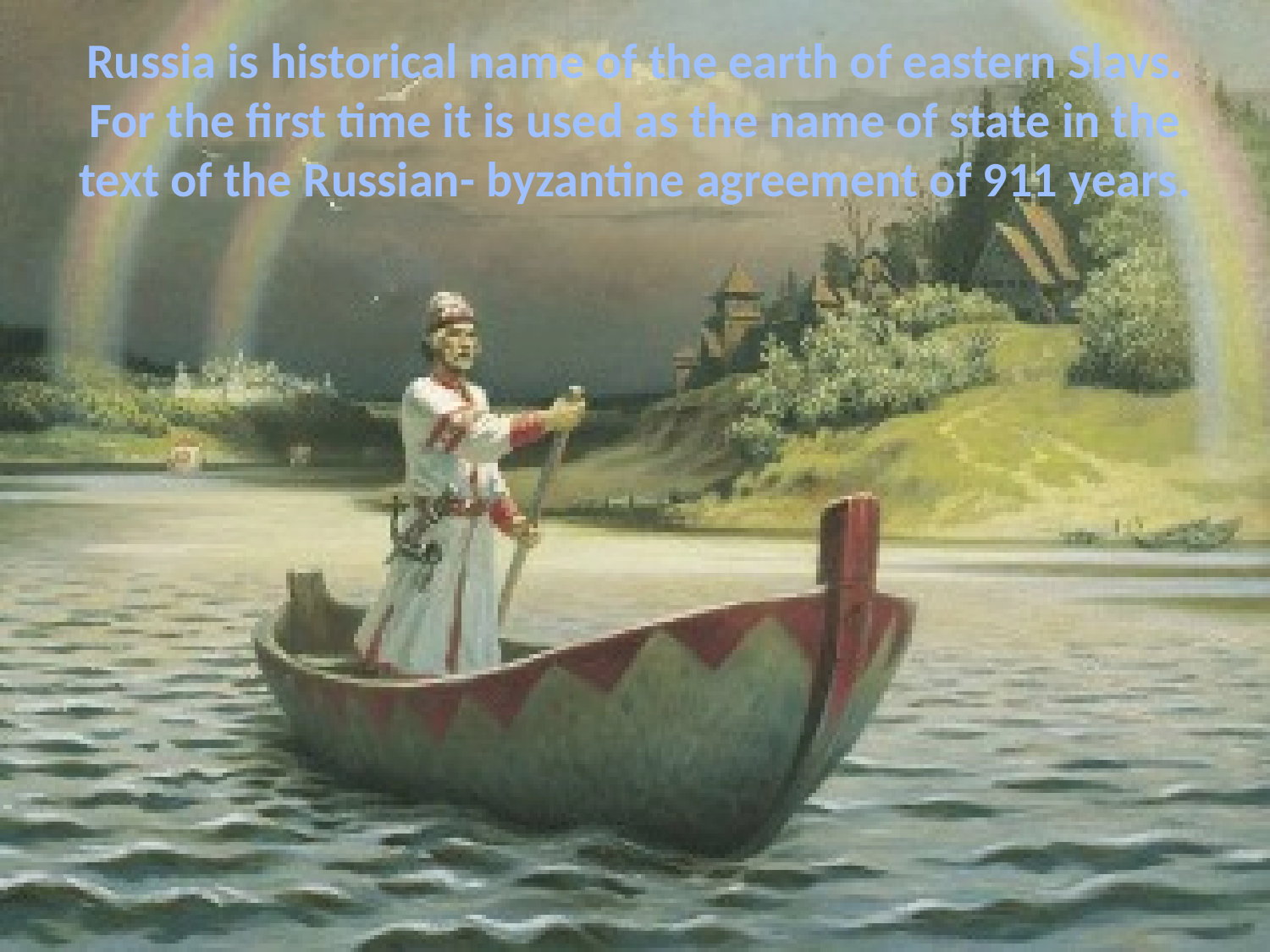

# Russia is historical name of the earth of eastern Slavs. For the first time it is used as the name of state in the text of the Russian- byzantine agreement of 911 years.